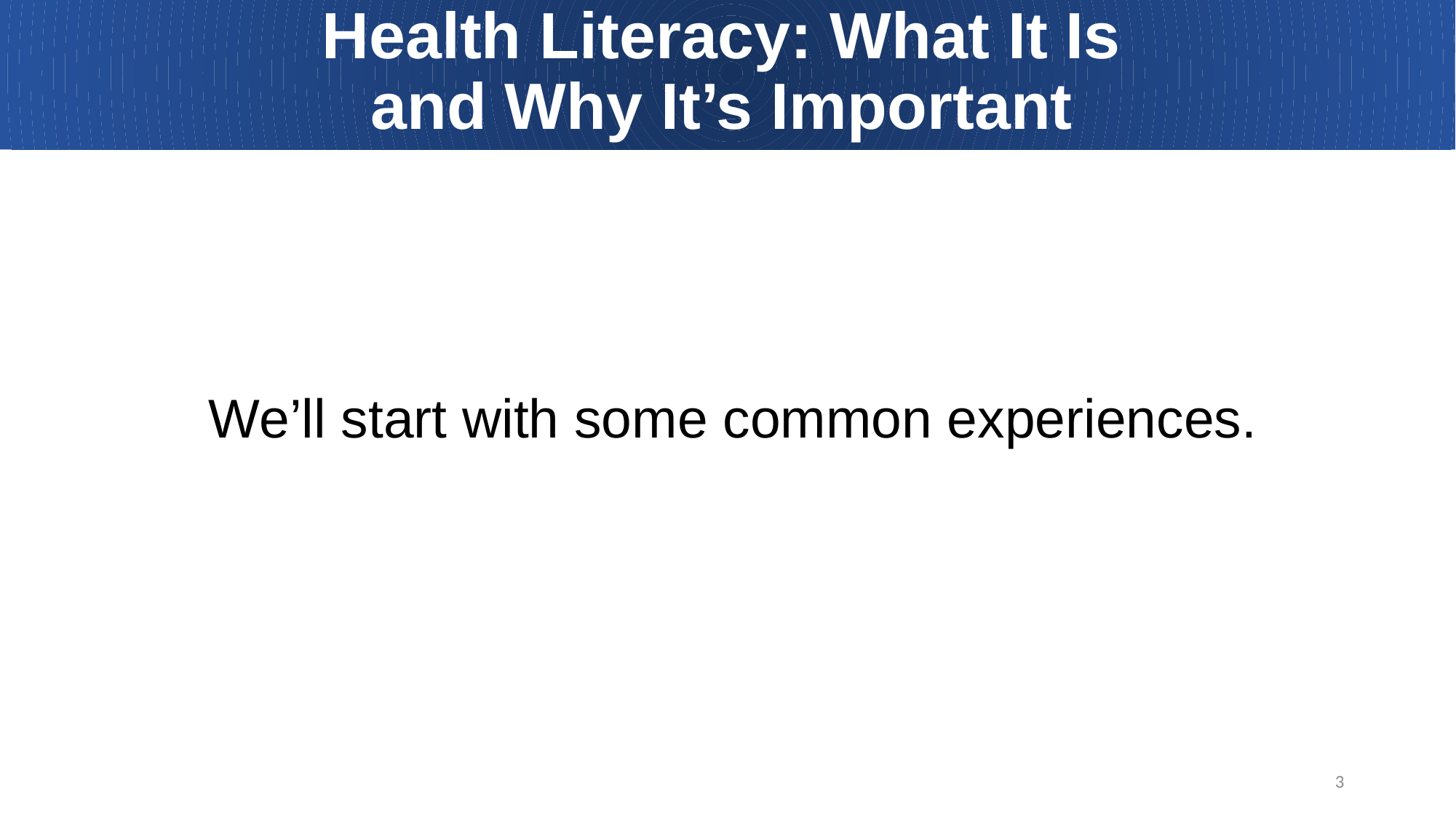

# Health Literacy: What It Is and Why It’s Important

We’ll start with some common experiences.
3